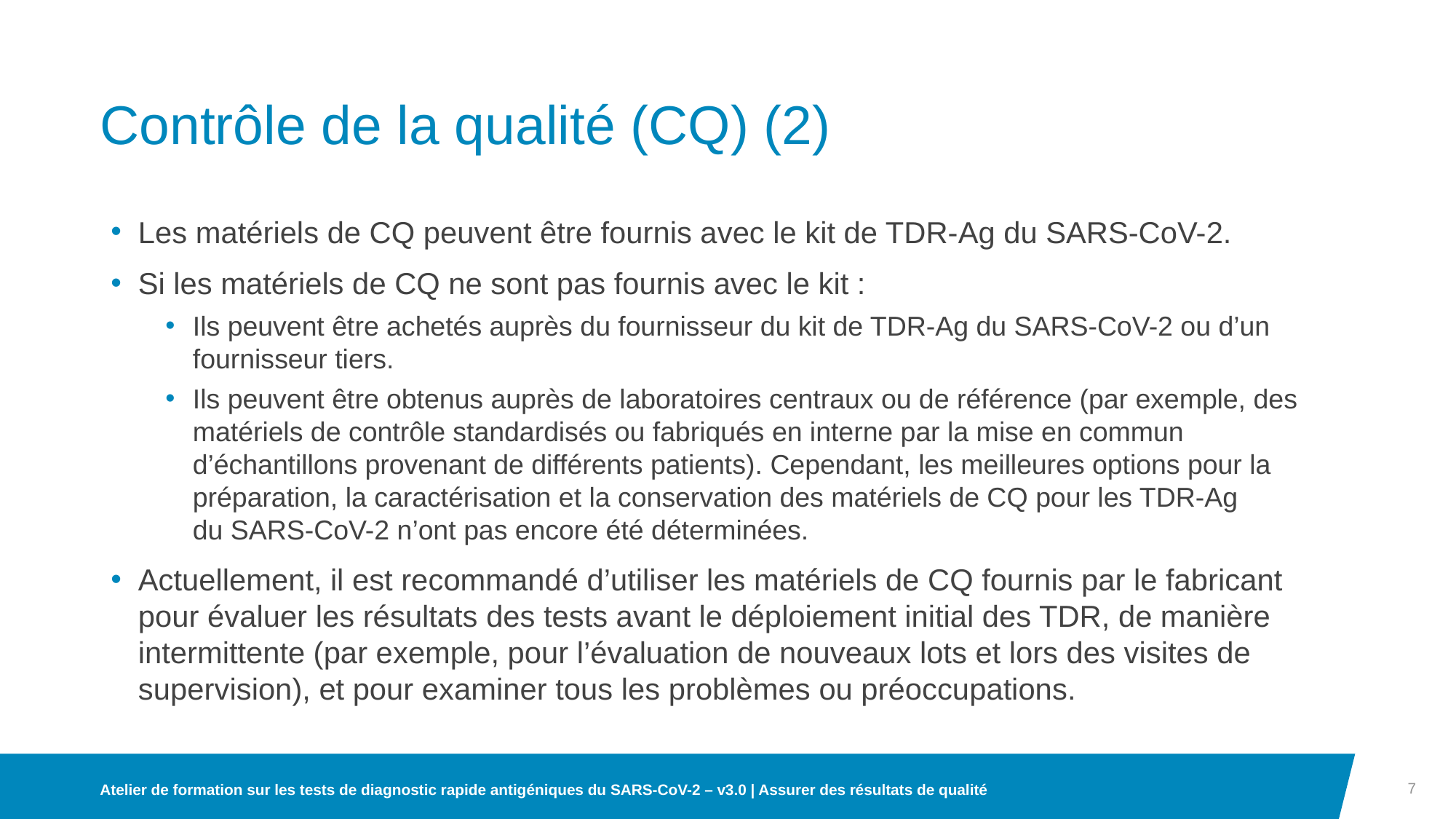

# Contrôle de la qualité (CQ) (2)
Les matériels de CQ peuvent être fournis avec le kit de TDR-Ag du SARS-CoV-2.
Si les matériels de CQ ne sont pas fournis avec le kit :
Ils peuvent être achetés auprès du fournisseur du kit de TDR-Ag du SARS-CoV-2 ou d’un fournisseur tiers.
Ils peuvent être obtenus auprès de laboratoires centraux ou de référence (par exemple, des matériels de contrôle standardisés ou fabriqués en interne par la mise en commun d’échantillons provenant de différents patients). Cependant, les meilleures options pour la préparation, la caractérisation et la conservation des matériels de CQ pour les TDR-Ag du SARS-CoV-2 n’ont pas encore été déterminées.
Actuellement, il est recommandé d’utiliser les matériels de CQ fournis par le fabricant pour évaluer les résultats des tests avant le déploiement initial des TDR, de manière intermittente (par exemple, pour l’évaluation de nouveaux lots et lors des visites de supervision), et pour examiner tous les problèmes ou préoccupations.

7
Atelier de formation sur les tests de diagnostic rapide antigéniques du SARS-CoV-2 – v3.0 | Assurer des résultats de qualité